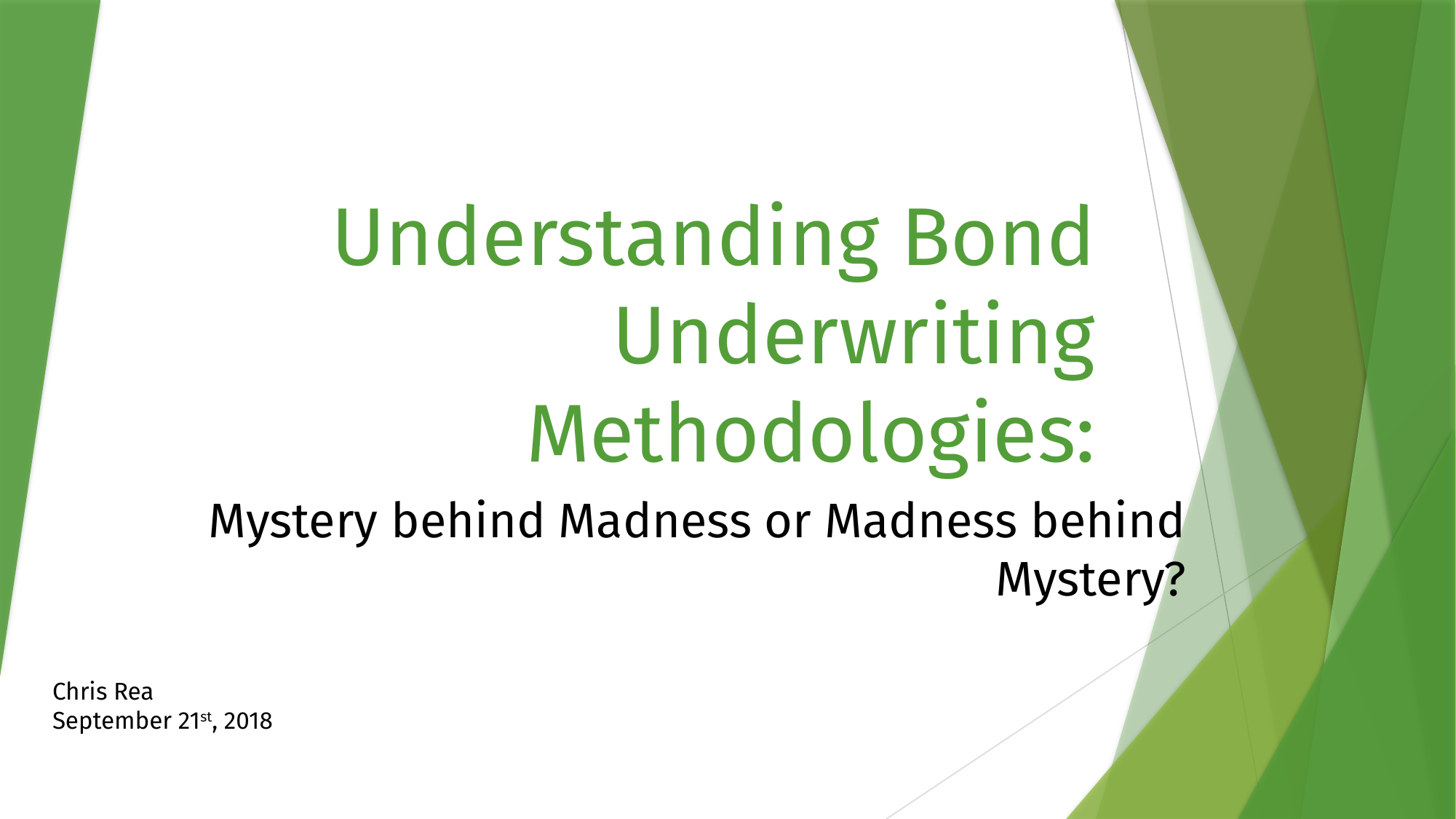

# Understanding Bond Underwriting Methodologies:
Mystery behind Madness or Madness behind Mystery?
Chris Rea
September 21st, 2018